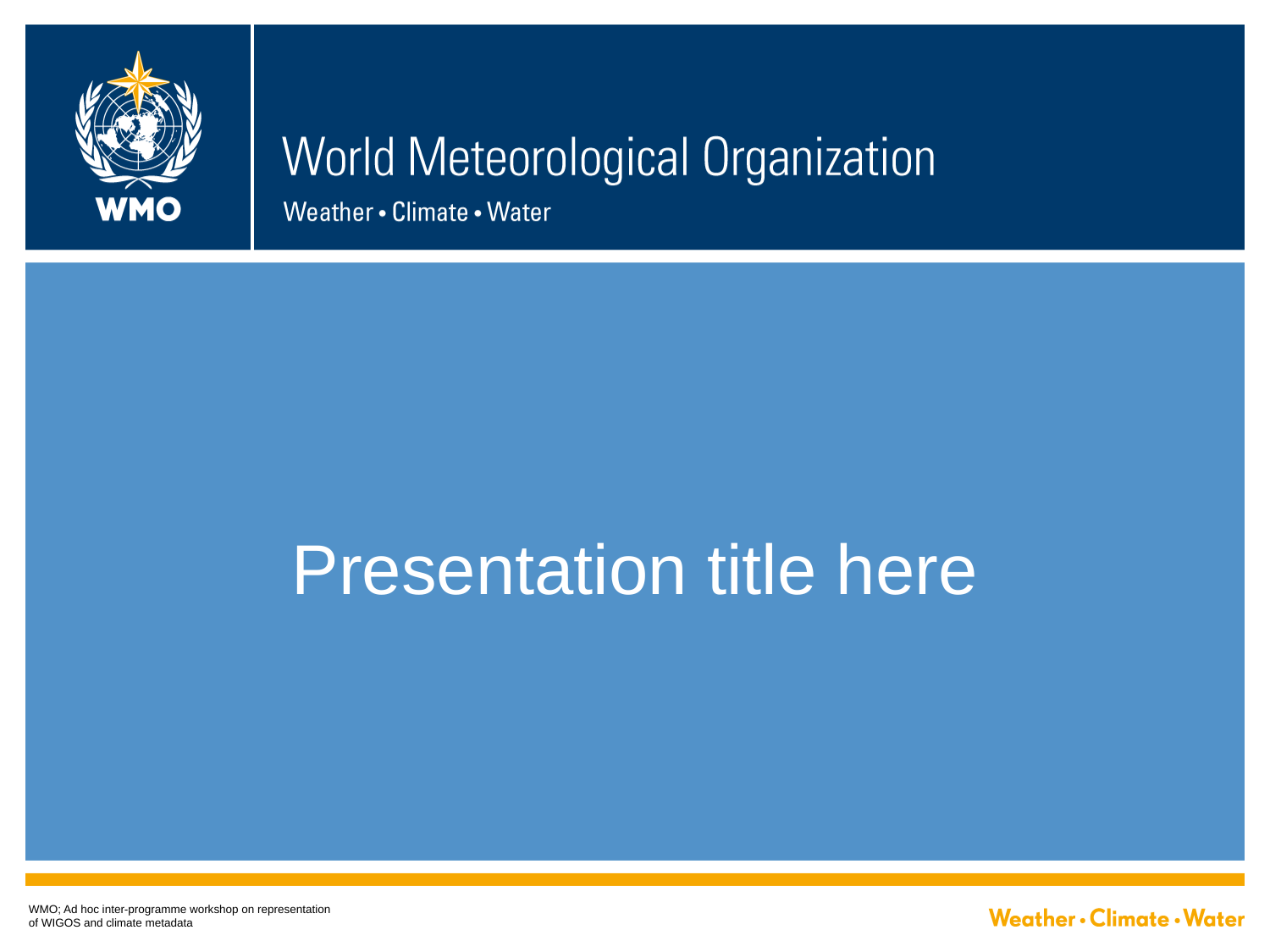

# Presentation title here

WMO; Ad hoc inter-programme workshop on representation of WIGOS and climate metadata